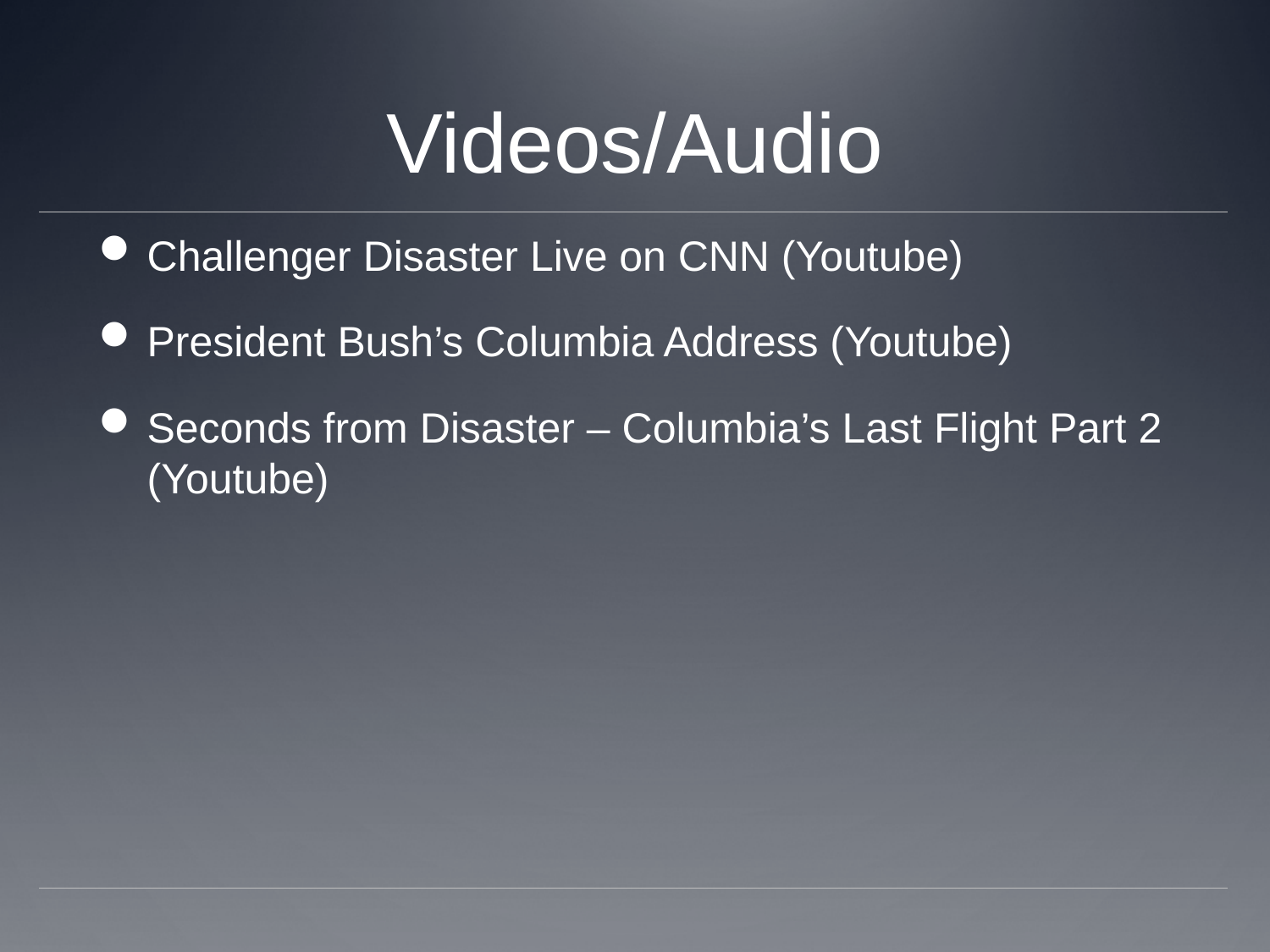

# Videos/Audio
Challenger Disaster Live on CNN (Youtube)
President Bush’s Columbia Address (Youtube)
Seconds from Disaster – Columbia’s Last Flight Part 2 (Youtube)